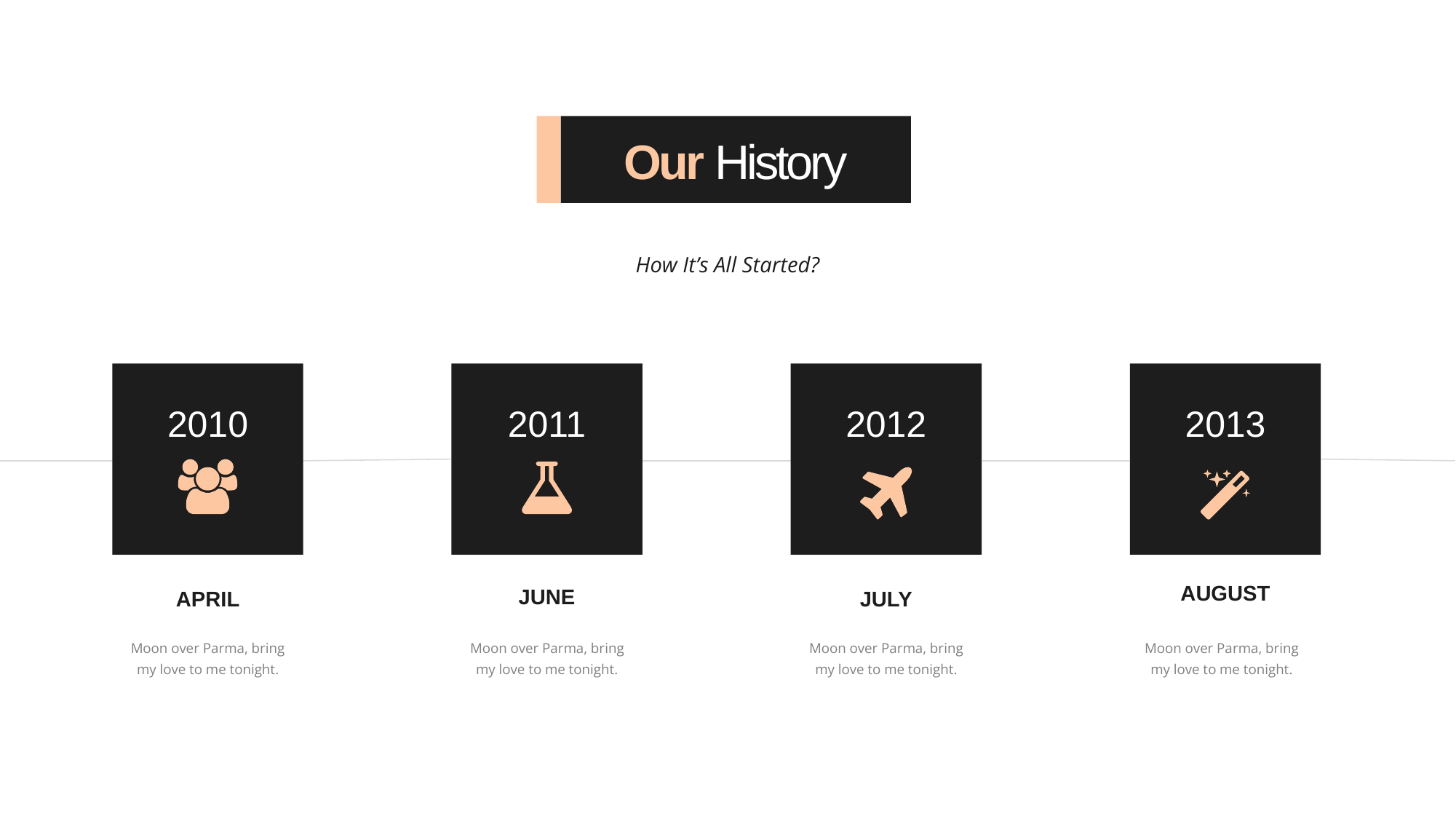

Our History
How It’s All Started?

2010
2011
2012
2013

AUGUST
JUNE
JULY
APRIL
Moon over Parma, bring my love to me tonight.
Moon over Parma, bring my love to me tonight.
Moon over Parma, bring my love to me tonight.
Moon over Parma, bring my love to me tonight.